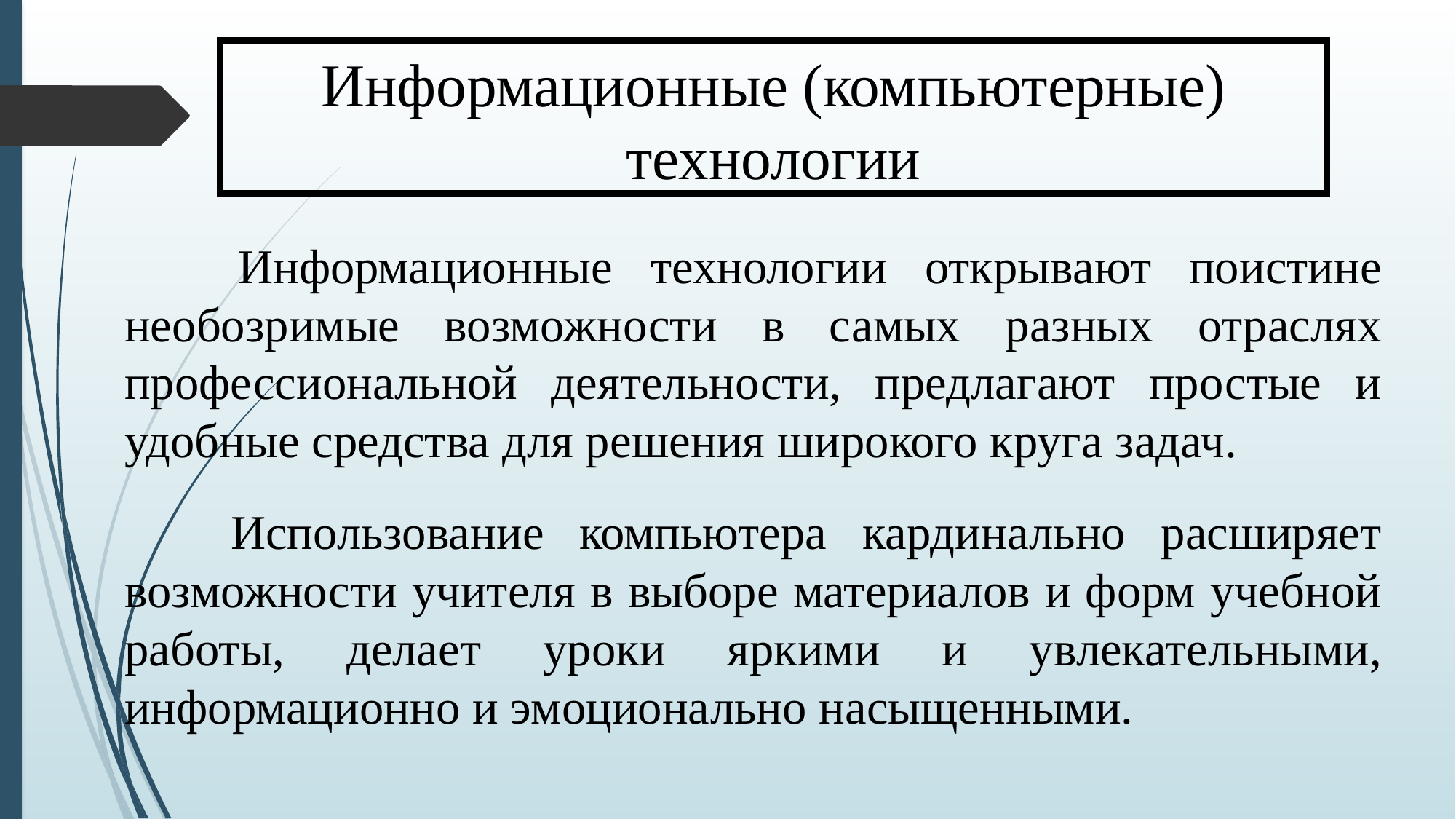

Информационные (компьютерные) технологии
   Информационные технологии открывают поистине необозримые возможности в самых разных отраслях профессиональной деятельности, предлагают простые и удобные средства для решения широкого круга задач.
   Использование компьютера кардинально расширяет возможности учителя в выборе материалов и форм учебной работы, делает уроки яркими и увлекательными, информационно и эмоционально насыщенными.